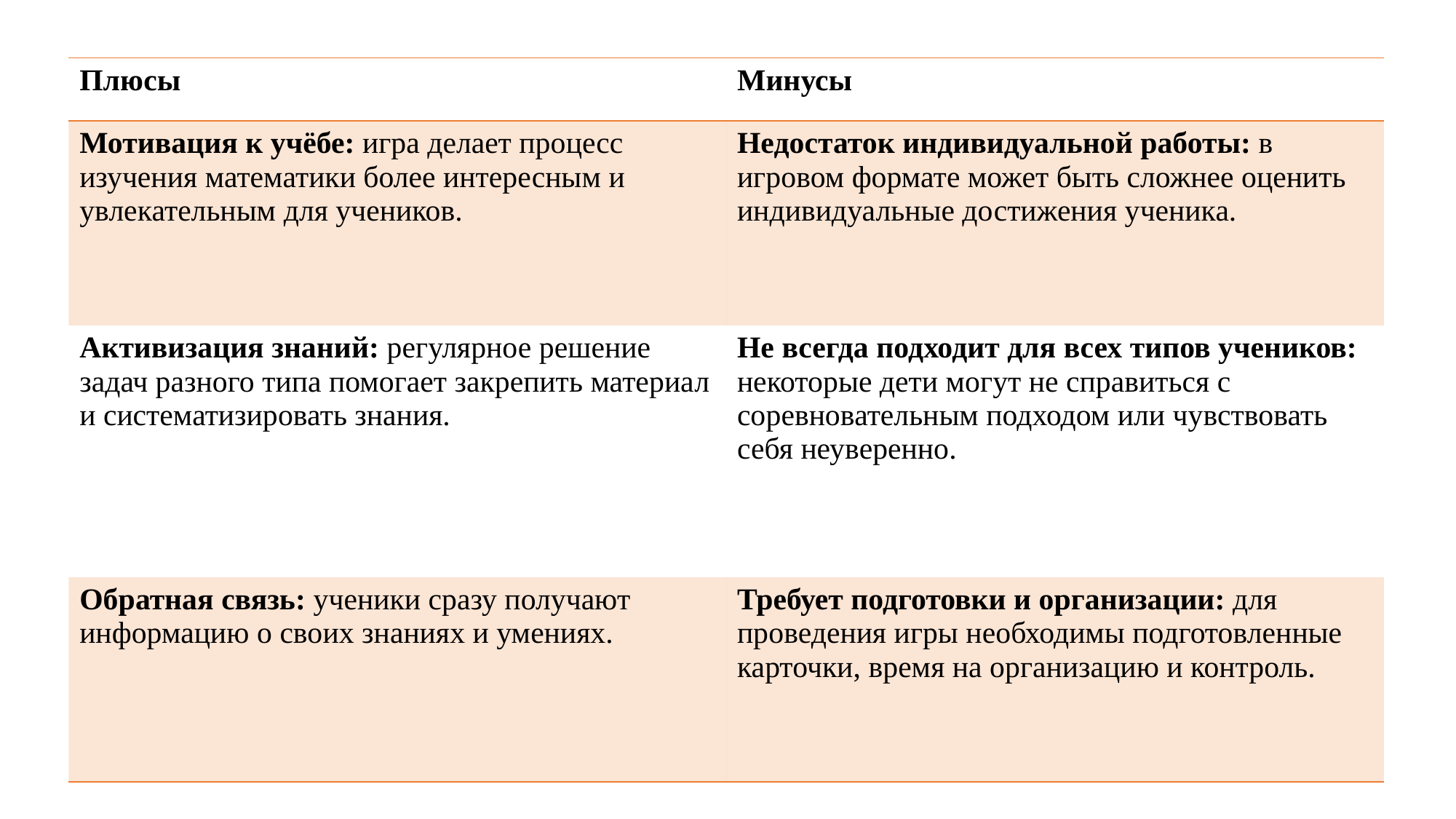

| Плюсы | Минусы |
| --- | --- |
| Мотивация к учёбе: игра делает процесс изучения математики более интересным и увлекательным для учеников. | Недостаток индивидуальной работы: в игровом формате может быть сложнее оценить индивидуальные достижения ученика. |
| Активизация знаний: регулярное решение задач разного типа помогает закрепить материал и систематизировать знания. | Не всегда подходит для всех типов учеников: некоторые дети могут не справиться с соревновательным подходом или чувствовать себя неуверенно. |
| Обратная связь: ученики сразу получают информацию о своих знаниях и умениях. | Требует подготовки и организации: для проведения игры необходимы подготовленные карточки, время на организацию и контроль. |